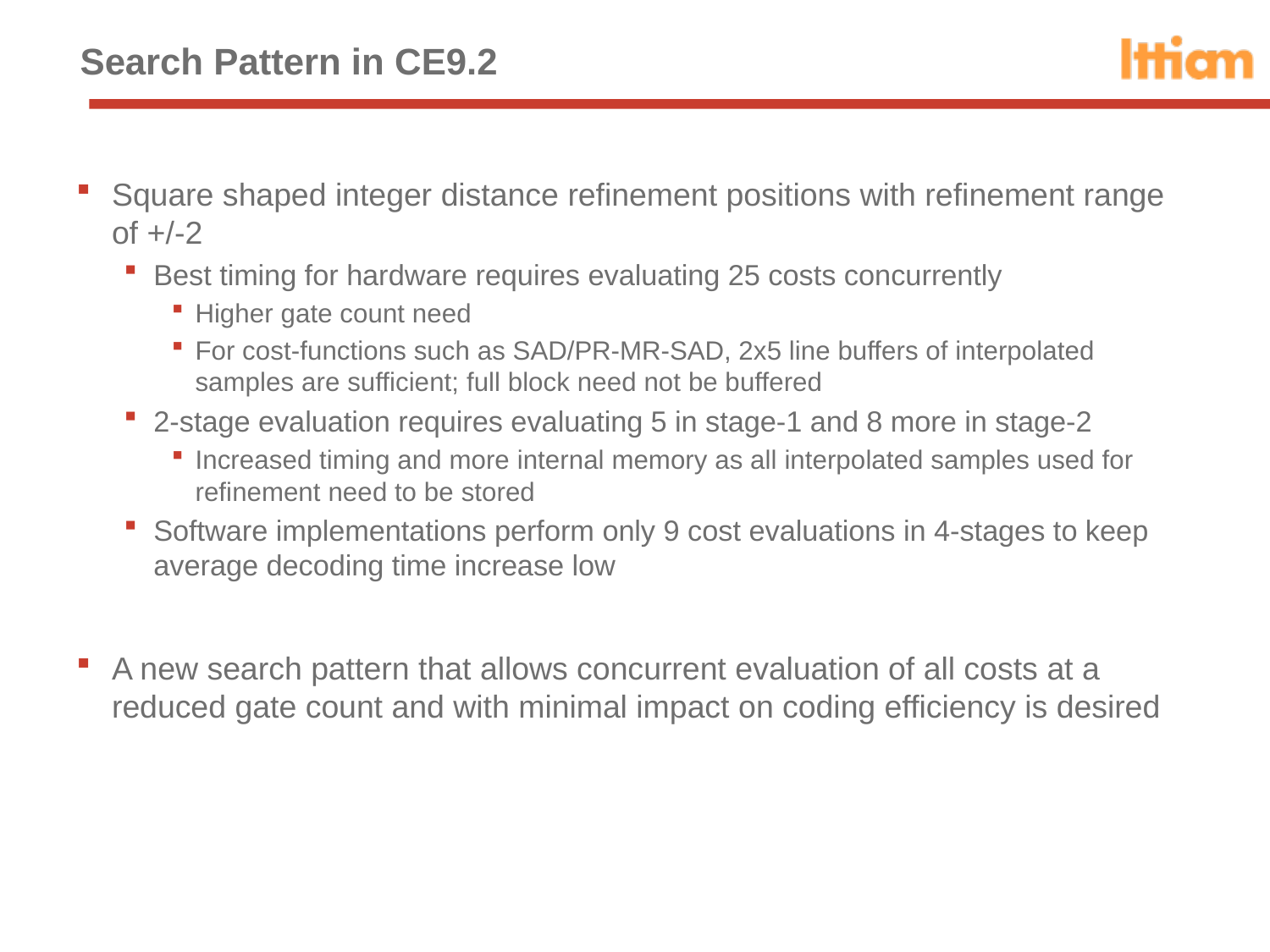

# Search Pattern in CE9.2
Square shaped integer distance refinement positions with refinement range of +/-2
Best timing for hardware requires evaluating 25 costs concurrently
Higher gate count need
For cost-functions such as SAD/PR-MR-SAD, 2x5 line buffers of interpolated samples are sufficient; full block need not be buffered
2-stage evaluation requires evaluating 5 in stage-1 and 8 more in stage-2
Increased timing and more internal memory as all interpolated samples used for refinement need to be stored
Software implementations perform only 9 cost evaluations in 4-stages to keep average decoding time increase low

A new search pattern that allows concurrent evaluation of all costs at a reduced gate count and with minimal impact on coding efficiency is desired